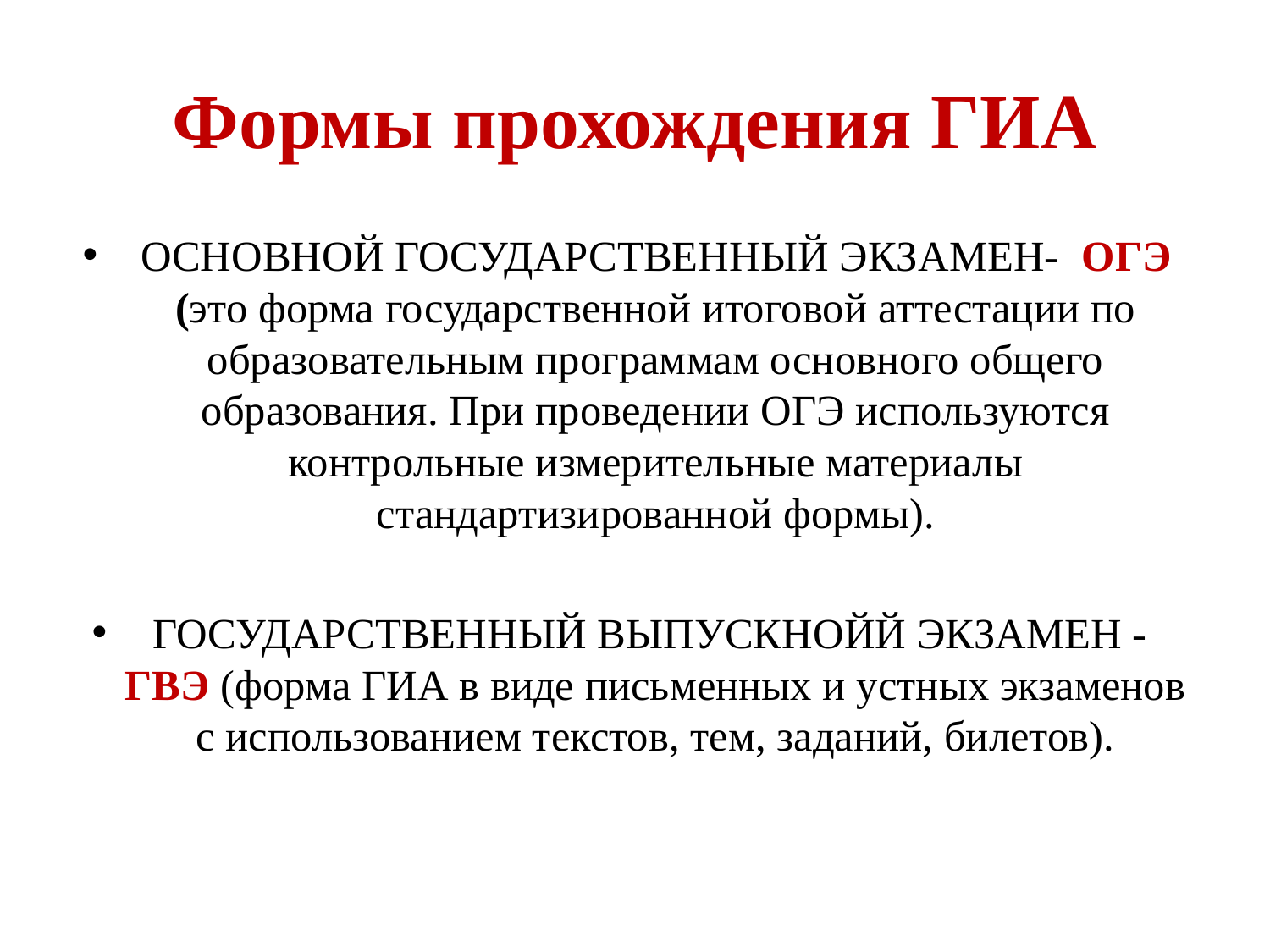

# Формы прохождения ГИА
ОСНОВНОЙ ГОСУДАРСТВЕННЫЙ ЭКЗАМЕН-  ОГЭ (это форма государственной итоговой аттестации по образовательным программам основного общего образования. При проведении ОГЭ используются контрольные измерительные материалы стандартизированной формы).

ГОСУДАРСТВЕННЫЙ ВЫПУСКНОЙЙ ЭКЗАМЕН -  ГВЭ (форма ГИА в виде письменных и устных экзаменов с использованием текстов, тем, заданий, билетов).